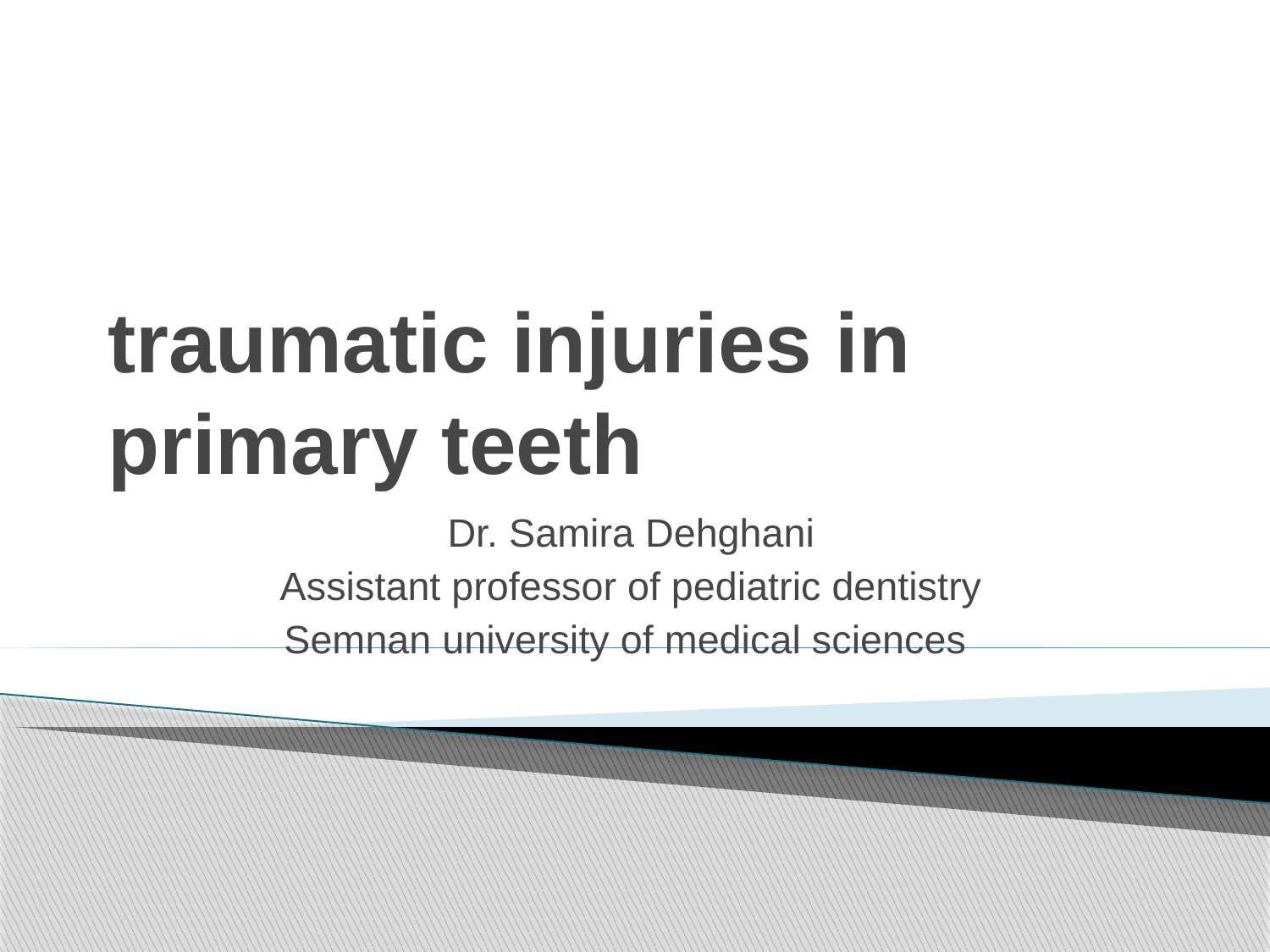

# traumatic injuries in primary teeth
Dr. Samira Dehghani
Assistant professor of pediatric dentistry
Semnan university of medical sciences